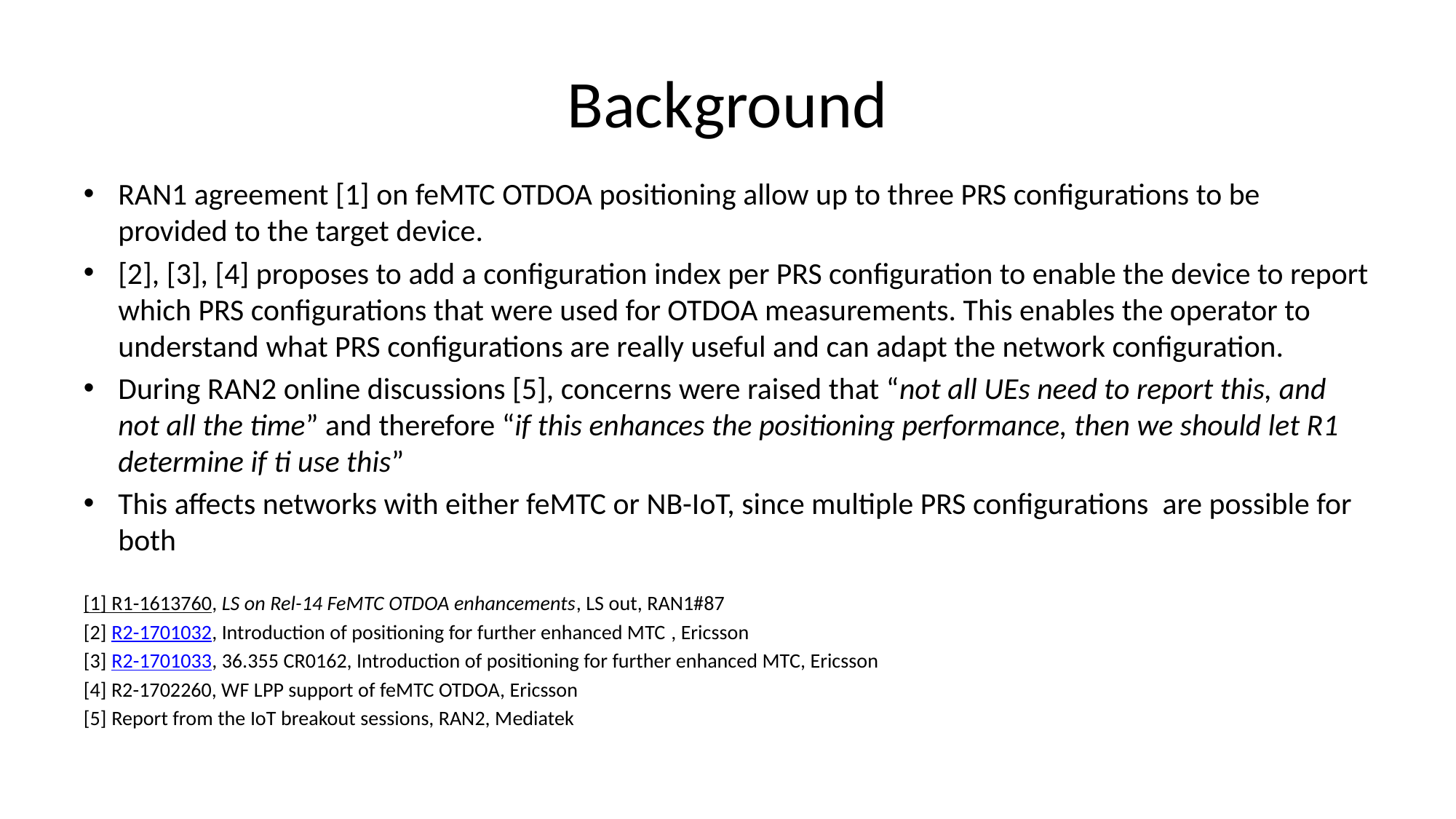

# Background
RAN1 agreement [1] on feMTC OTDOA positioning allow up to three PRS configurations to be provided to the target device.
[2], [3], [4] proposes to add a configuration index per PRS configuration to enable the device to report which PRS configurations that were used for OTDOA measurements. This enables the operator to understand what PRS configurations are really useful and can adapt the network configuration.
During RAN2 online discussions [5], concerns were raised that “not all UEs need to report this, and not all the time” and therefore “if this enhances the positioning performance, then we should let R1 determine if ti use this”
This affects networks with either feMTC or NB-IoT, since multiple PRS configurations  are possible for both

[1] R1-1613760, LS on Rel-14 FeMTC OTDOA enhancements, LS out, RAN1#87
[2] R2-1701032, Introduction of positioning for further enhanced MTC , Ericsson
[3] R2-1701033, 36.355 CR0162, Introduction of positioning for further enhanced MTC, Ericsson
[4] R2-1702260, WF LPP support of feMTC OTDOA, Ericsson
[5] Report from the IoT breakout sessions, RAN2, Mediatek